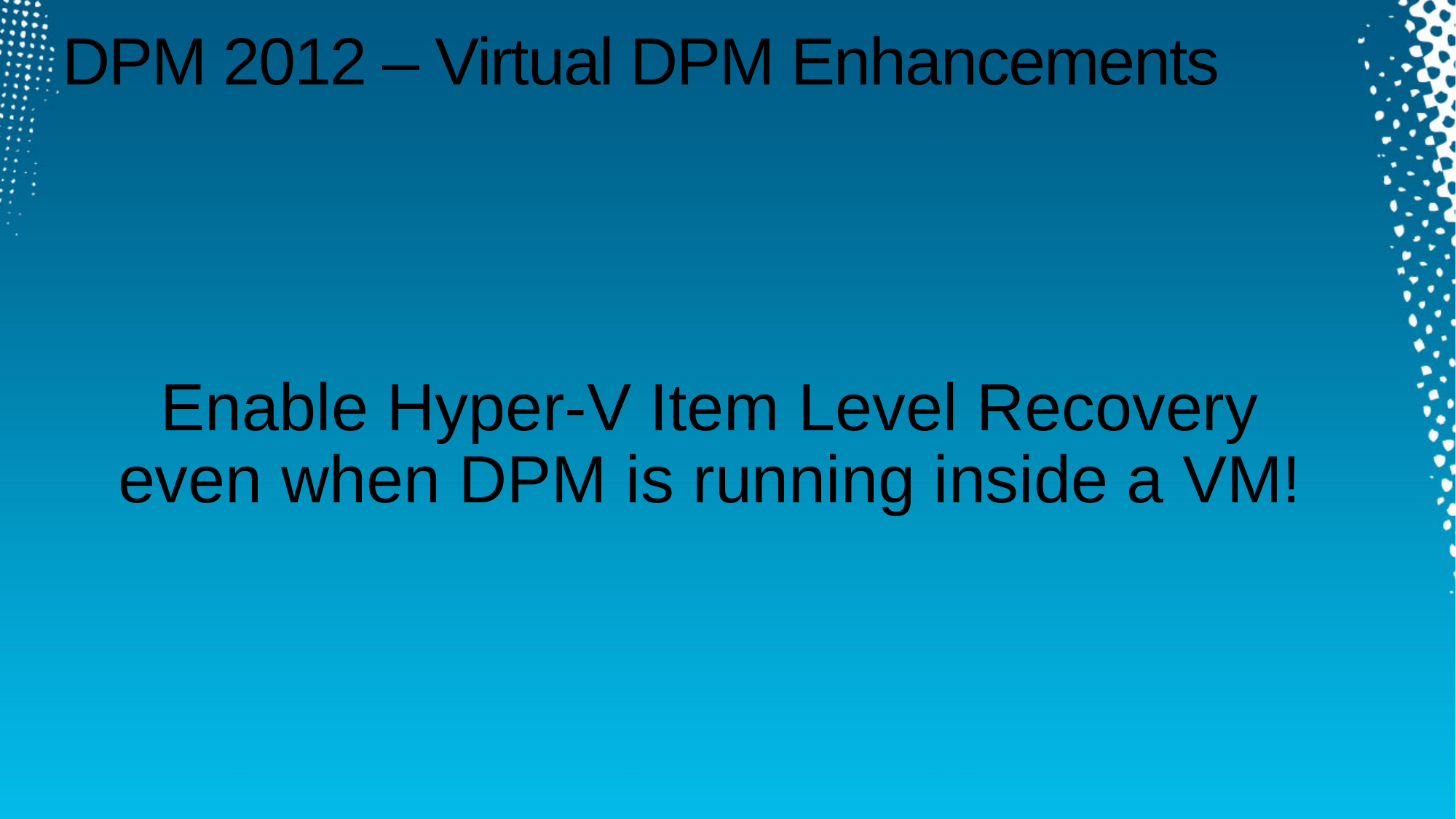

# DPM 2012 – Virtual DPM Enhancements
Enable Hyper-V Item Level Recovery even when DPM is running inside a VM!